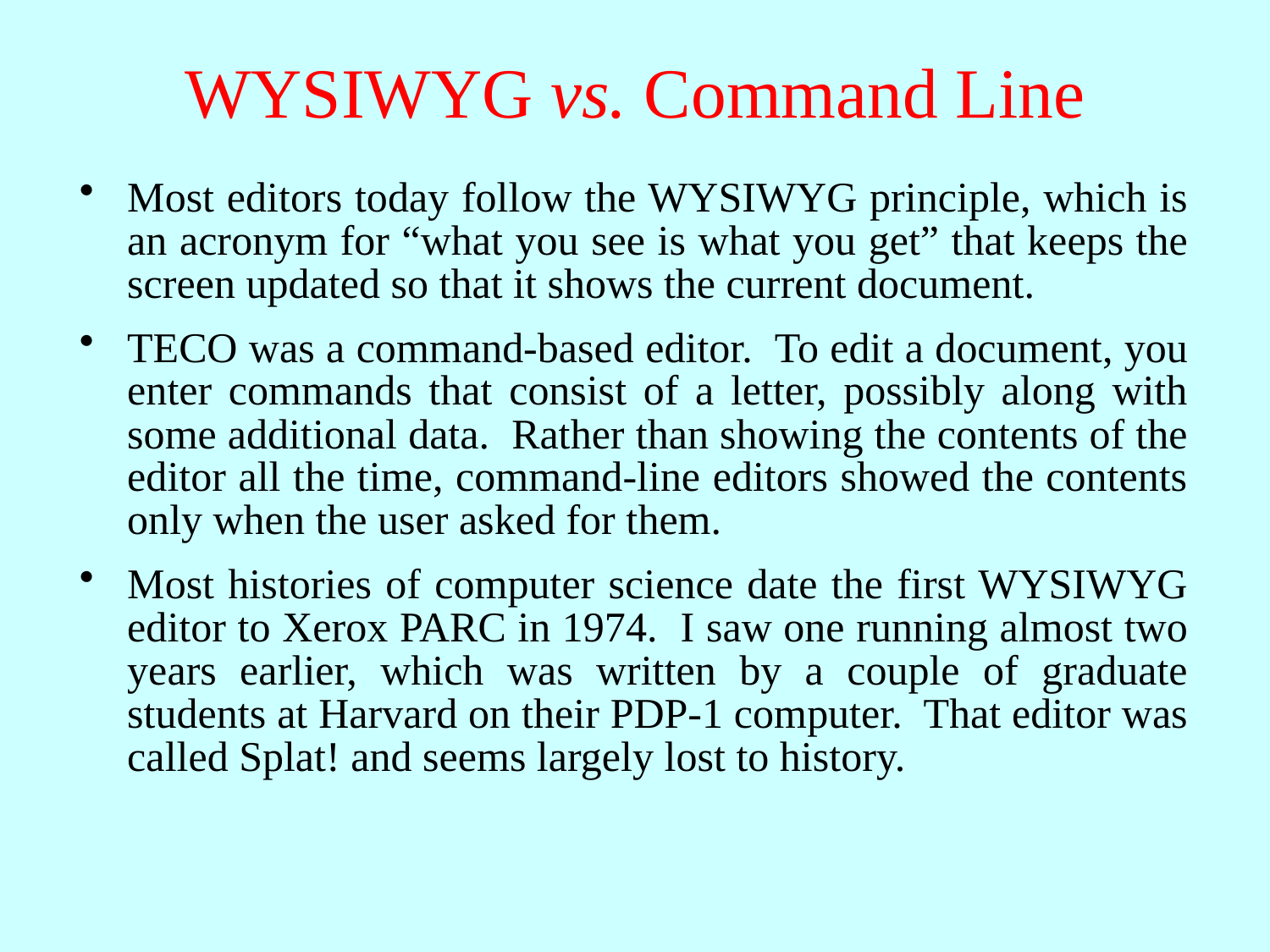

# WYSIWYG vs. Command Line
Most editors today follow the WYSIWYG principle, which is an acronym for “what you see is what you get” that keeps the screen updated so that it shows the current document.
TECO was a command-based editor.  To edit a document, you enter commands that consist of a letter, possibly along with some additional data.  Rather than showing the contents of the editor all the time, command-line editors showed the contents only when the user asked for them.
Most histories of computer science date the first WYSIWYG editor to Xerox PARC in 1974.  I saw one running almost two years earlier, which was written by a couple of graduate students at Harvard on their PDP-1 computer.  That editor was called Splat! and seems largely lost to history.